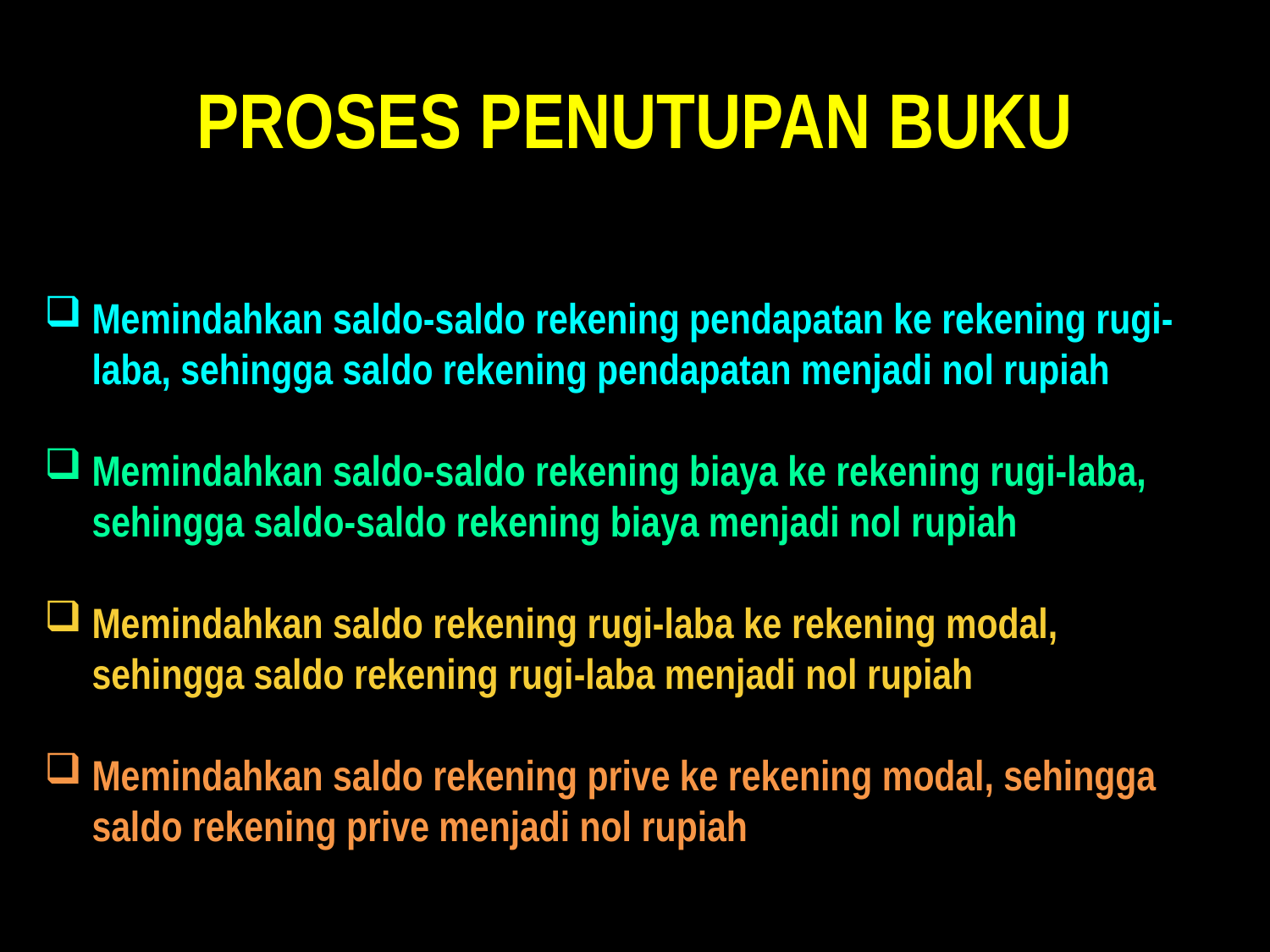

# PROSES PENUTUPAN BUKU
Memindahkan saldo-saldo rekening pendapatan ke rekening rugi-laba, sehingga saldo rekening pendapatan menjadi nol rupiah

Memindahkan saldo-saldo rekening biaya ke rekening rugi-laba, sehingga saldo-saldo rekening biaya menjadi nol rupiah

Memindahkan saldo rekening rugi-laba ke rekening modal, sehingga saldo rekening rugi-laba menjadi nol rupiah

Memindahkan saldo rekening prive ke rekening modal, sehingga saldo rekening prive menjadi nol rupiah